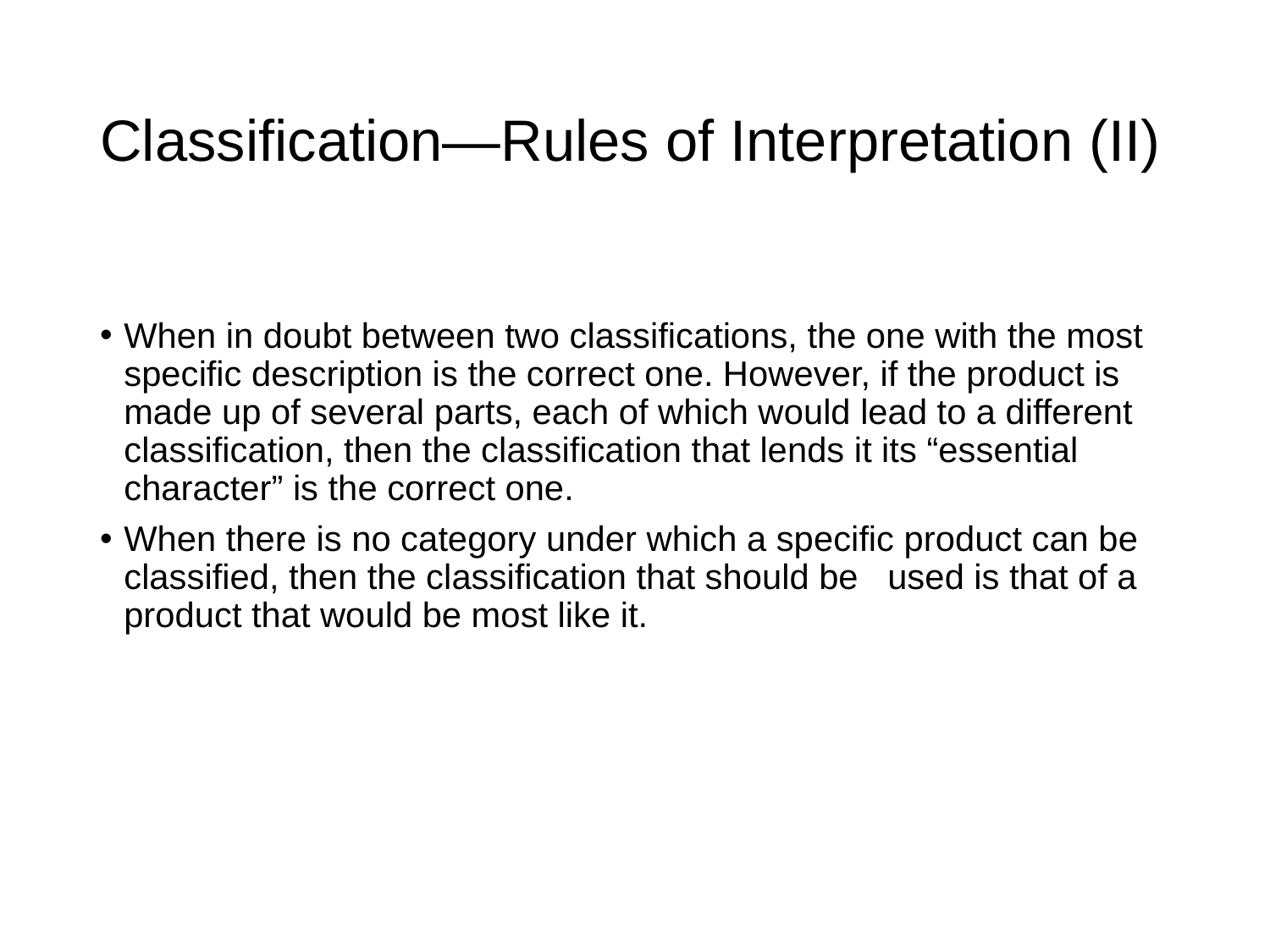

# Classification—Rules of Interpretation (II)

When in doubt between two classifications, the one with the most specific description is the correct one. However, if the product is made up of several parts, each of which would lead to a different classification, then the classification that lends it its “essential character” is the correct one.
When there is no category under which a specific product can be classified, then the classification that should be   used is that of a product that would be most like it.